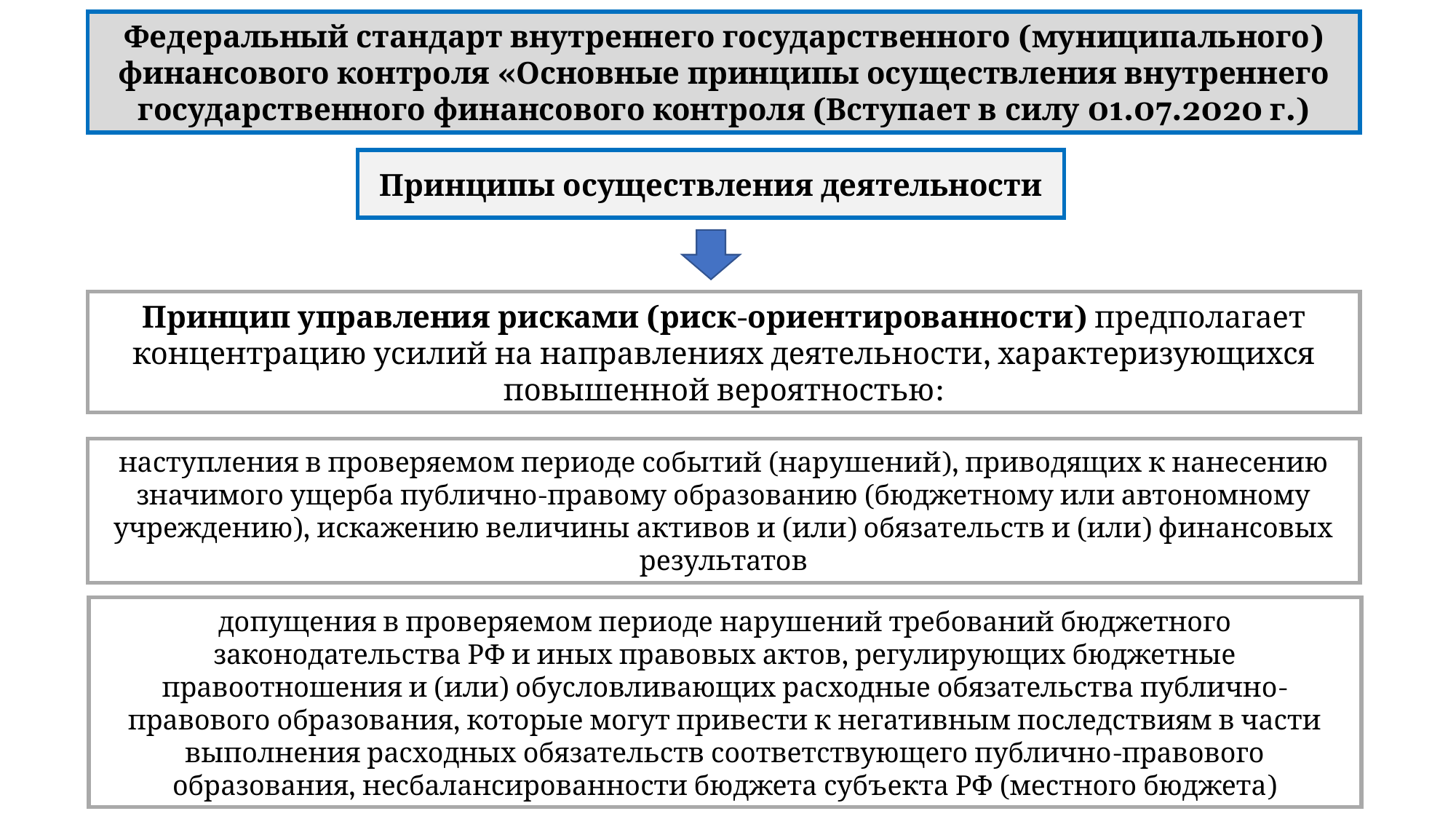

Федеральный стандарт внутреннего государственного (муниципального) финансового контроля «Основные принципы осуществления внутреннего государственного финансового контроля (Вступает в силу 01.07.2020 г.)
Принципы осуществления деятельности

Принцип управления рисками (риск-ориентированности) предполагает концентрацию усилий на направлениях деятельности, характеризующихся повышенной вероятностью:
наступления в проверяемом периоде событий (нарушений), приводящих к нанесению значимого ущерба публично-правому образованию (бюджетному или автономному учреждению), искажению величины активов и (или) обязательств и (или) финансовых результатов
допущения в проверяемом периоде нарушений требований бюджетного законодательства РФ и иных правовых актов, регулирующих бюджетные правоотношения и (или) обусловливающих расходные обязательства публично-правового образования, которые могут привести к негативным последствиям в части выполнения расходных обязательств соответствующего публично-правового образования, несбалансированности бюджета субъекта РФ (местного бюджета)